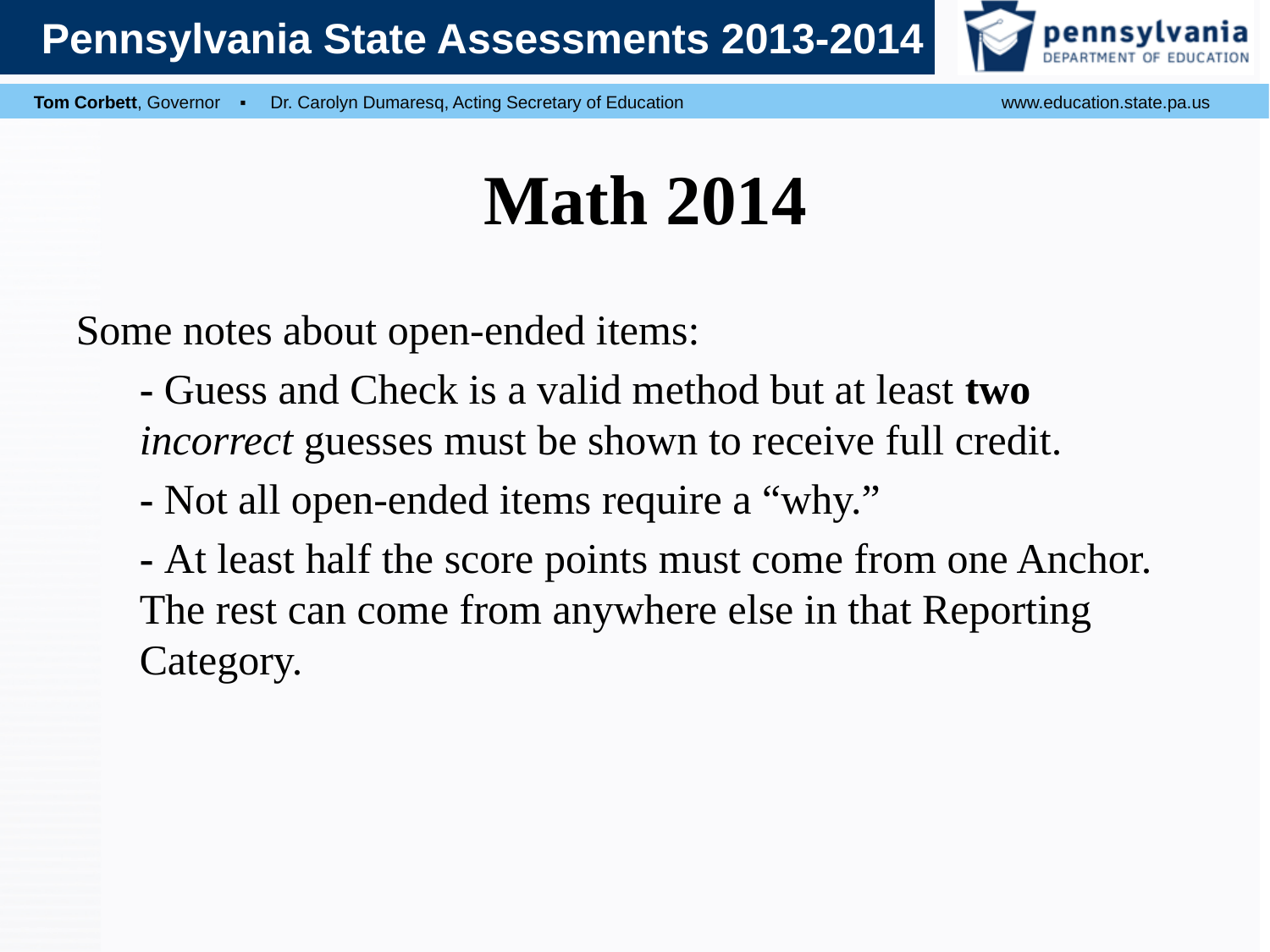

# Math 2014
Some notes about open-ended items:
- Guess and Check is a valid method but at least two incorrect guesses must be shown to receive full credit.
- Not all open-ended items require a “why.”
- At least half the score points must come from one Anchor. The rest can come from anywhere else in that Reporting Category.